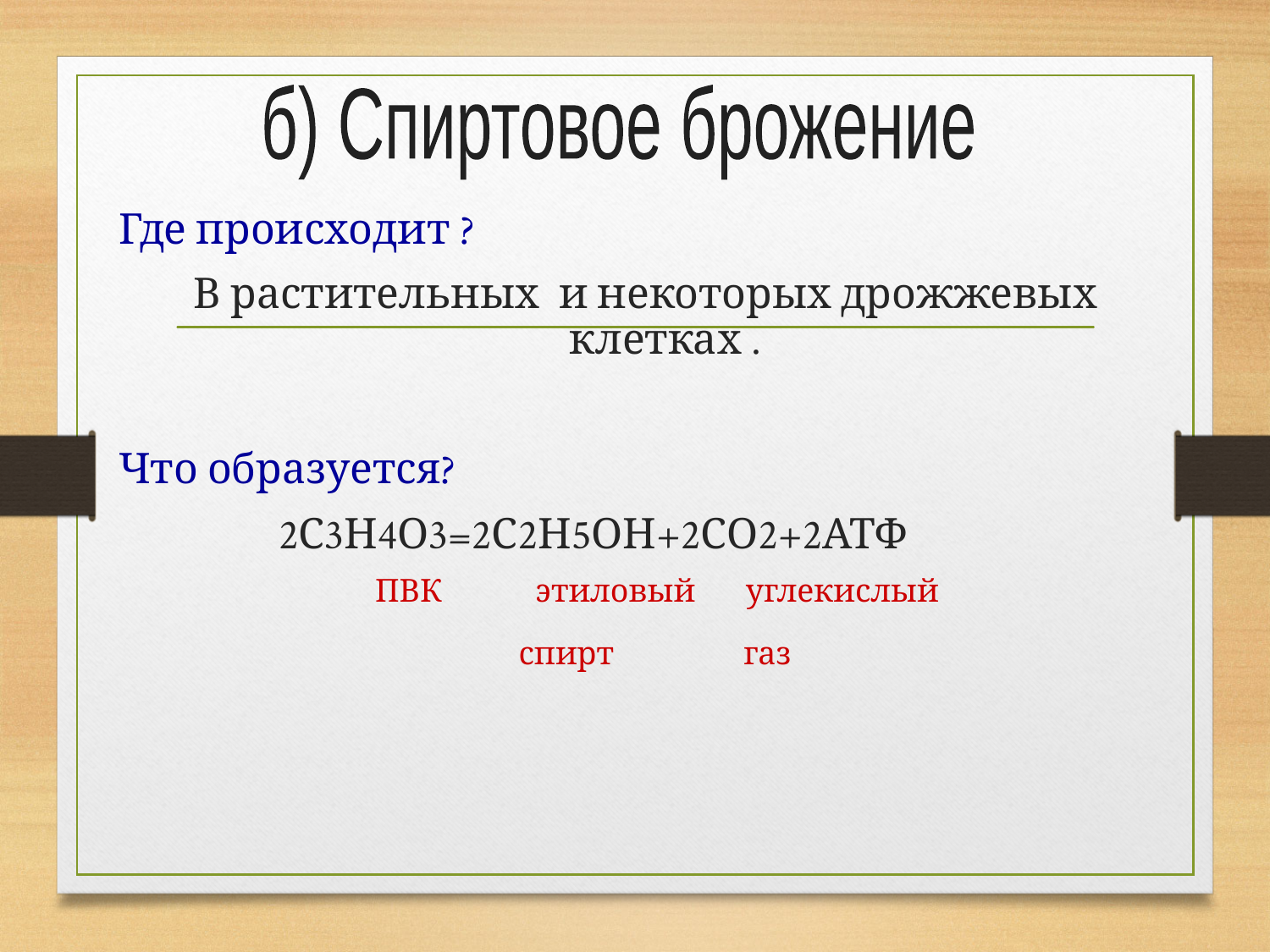

б) Спиртовое брожение
Где происходит ?
В растительных  и некоторых дрожжевых клетках .

Что образуется?
2С3Н4О3=2С2Н5ОН+2СО2+2АТФ
                  ПВК             этиловый       углекислый
                                          спирт                  газ